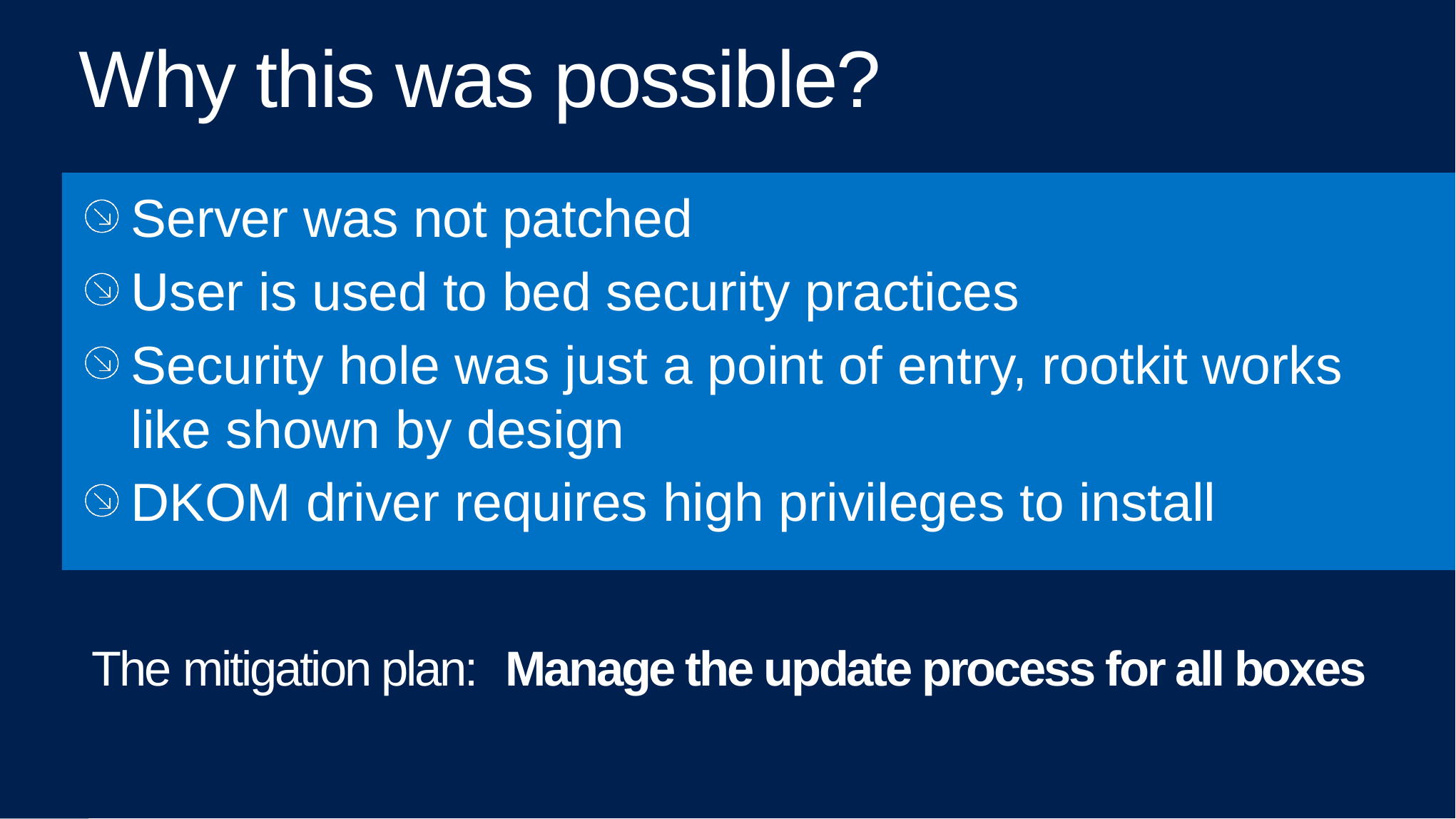

# Why this was possible?

Server was not patched
User is used to bed security practices
Security hole was just a point of entry, rootkit works like shown by design
DKOM driver requires high privileges to install

The mitigation plan:  Manage the update process for all boxes